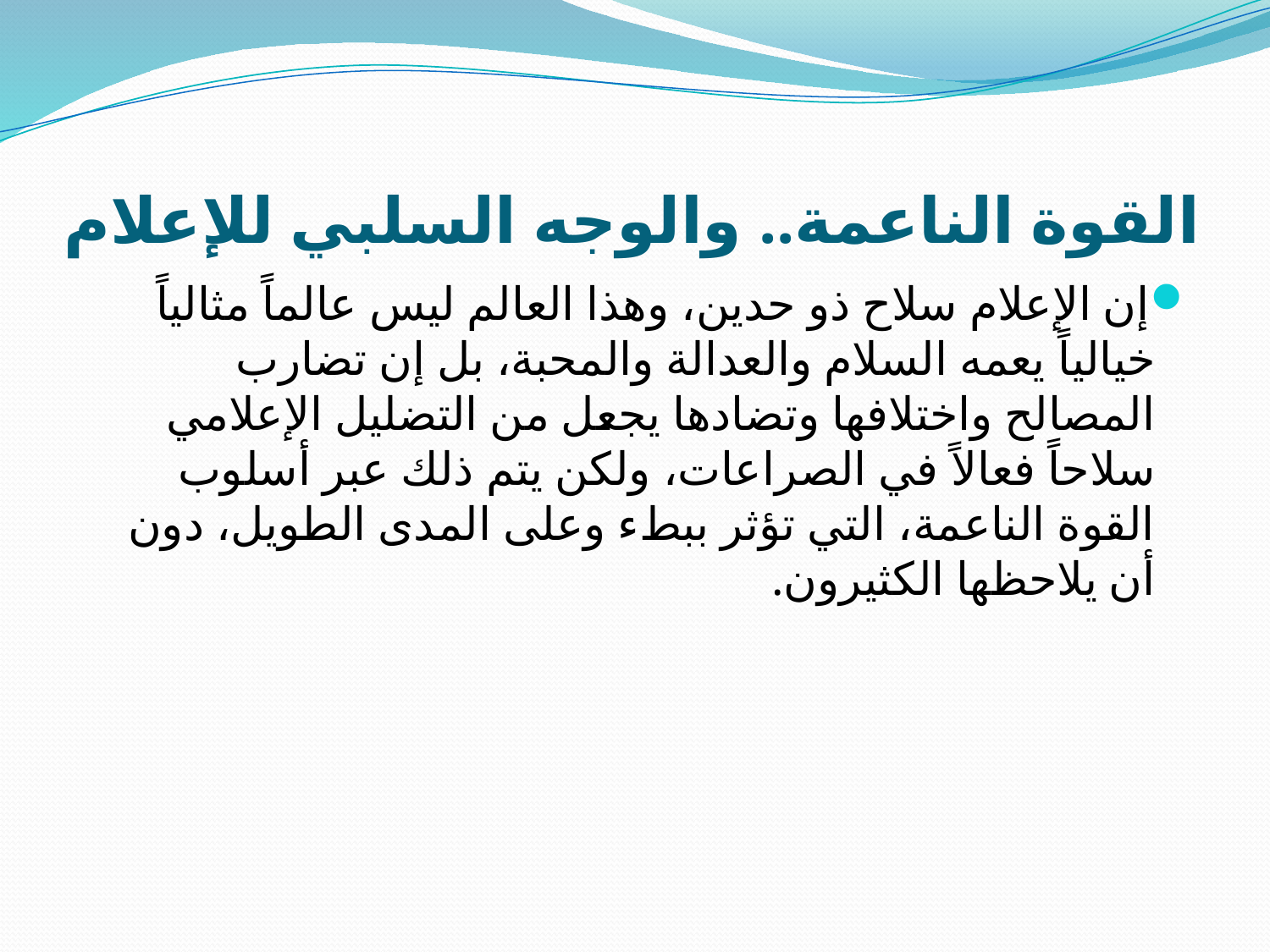

# القوة الناعمة.. والوجه السلبي للإعلام
إن الإعلام سلاح ذو حدين، وهذا العالم ليس عالماً مثالياً خيالياً يعمه السلام والعدالة والمحبة، بل إن تضارب المصالح واختلافها وتضادها يجعل من التضليل الإعلامي سلاحاً فعالاً في الصراعات، ولكن يتم ذلك عبر أسلوب القوة الناعمة، التي تؤثر ببطء وعلى المدى الطويل، دون أن يلاحظها الكثيرون.